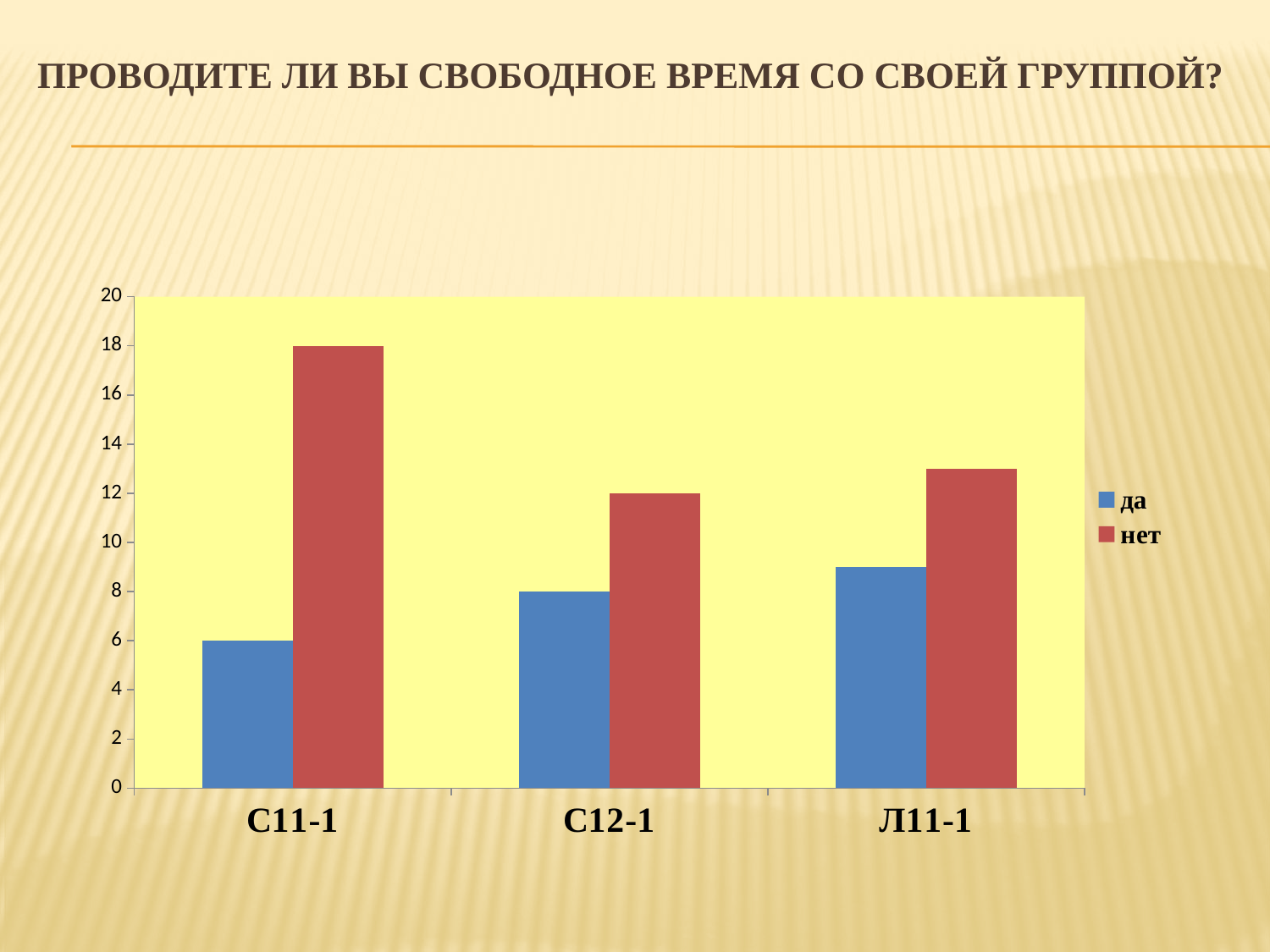

# Проводите ли Вы свободное время со своей группой?

### Chart

| Category | да | нет |
|---|---|---|
| C11-1 | 6.0 | 18.0 |
| C12-1 | 8.0 | 12.0 |
| Л11-1 | 9.0 | 13.0 |